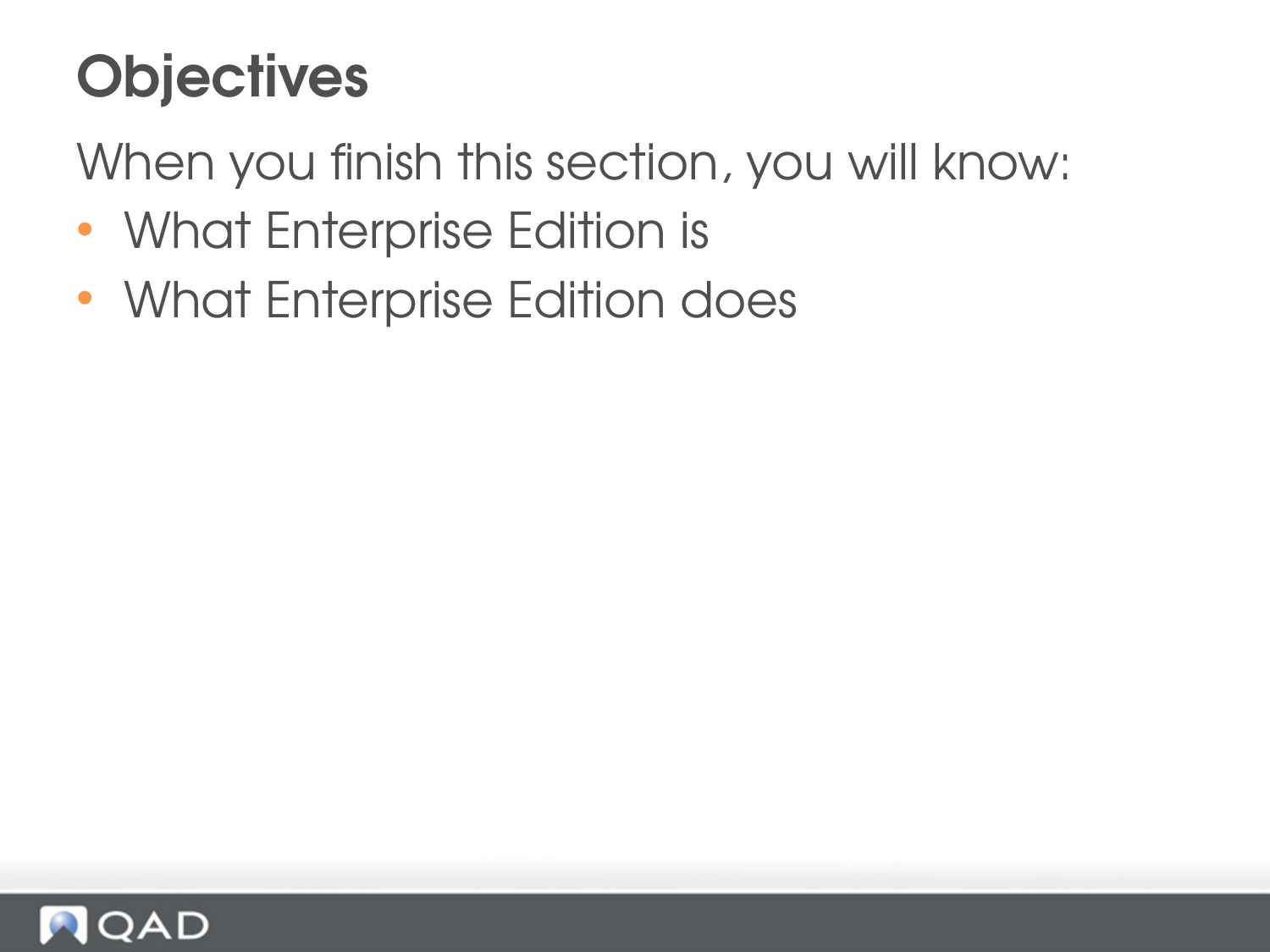

# Objectives
When you finish this section, you will know:
What Enterprise Edition is
What Enterprise Edition does